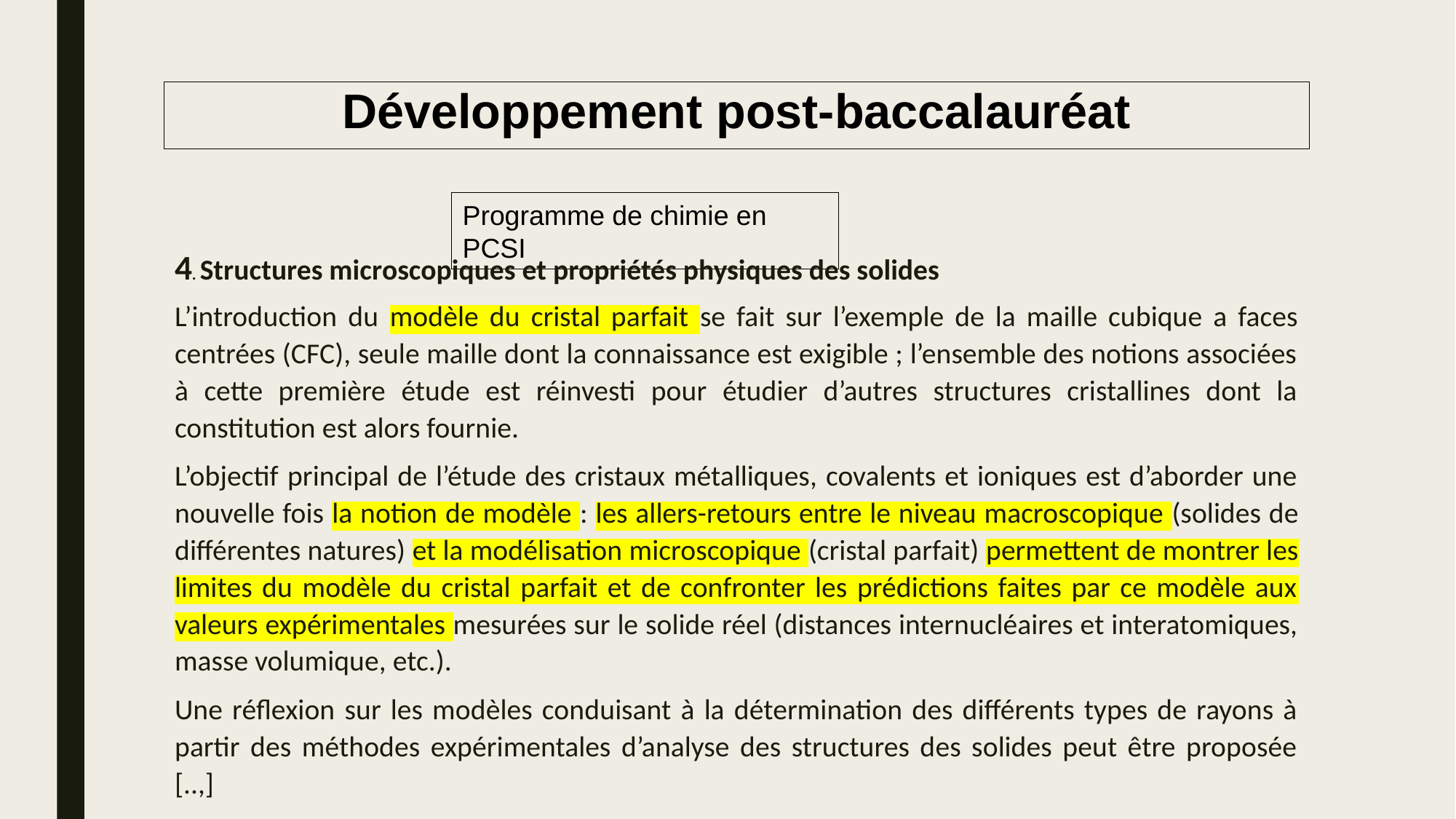

# Développement post-baccalauréat
Programme de chimie en  PCSI
4. Structures microscopiques et propriétés physiques des solides
L’introduction du modèle du cristal parfait se fait sur l’exemple de la maille cubique a faces centrées (CFC), seule maille dont la connaissance est exigible ; l’ensemble des notions associées à cette première étude est réinvesti pour étudier d’autres structures cristallines dont la constitution est alors fournie.
L’objectif principal de l’étude des cristaux métalliques, covalents et ioniques est d’aborder une nouvelle fois la notion de modèle : les allers-retours entre le niveau macroscopique (solides de différentes natures) et la modélisation microscopique (cristal parfait) permettent de montrer les limites du modèle du cristal parfait et de confronter les prédictions faites par ce modèle aux valeurs expérimentales mesurées sur le solide réel (distances internucléaires et interatomiques, masse volumique, etc.).
Une réflexion sur les modèles conduisant à la détermination des différents types de rayons à partir des méthodes expérimentales d’analyse des structures des solides peut être proposée [..,]